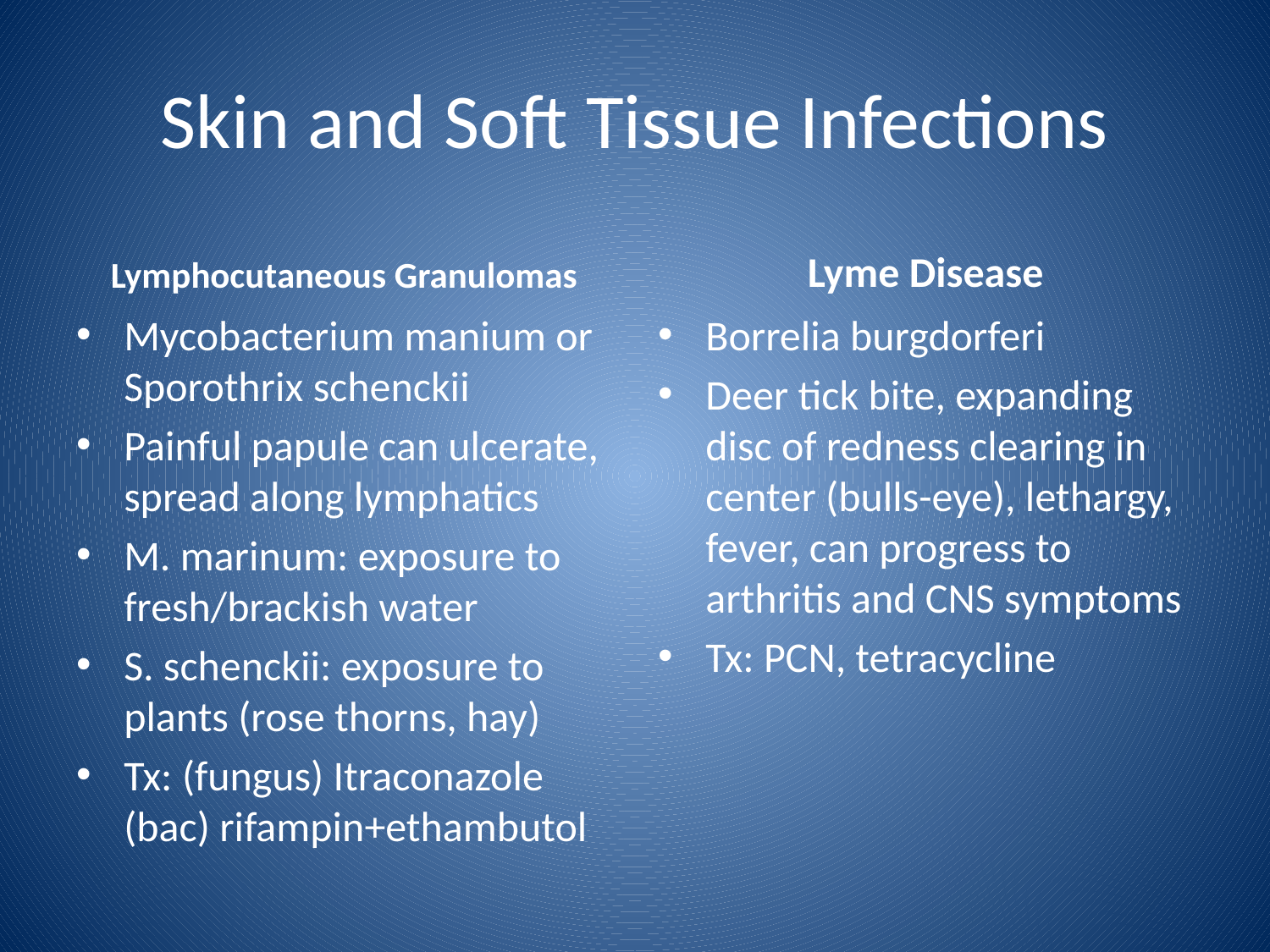

# Skin and Soft Tissue Infections
Lymphocutaneous Granulomas
Lyme Disease
Mycobacterium manium or Sporothrix schenckii
Painful papule can ulcerate, spread along lymphatics
M. marinum: exposure to fresh/brackish water
S. schenckii: exposure to plants (rose thorns, hay)
Tx: (fungus) Itraconazole
(bac) rifampin+ethambutol
Borrelia burgdorferi
Deer tick bite, expanding disc of redness clearing in center (bulls-eye), lethargy, fever, can progress to arthritis and CNS symptoms
Tx: PCN, tetracycline